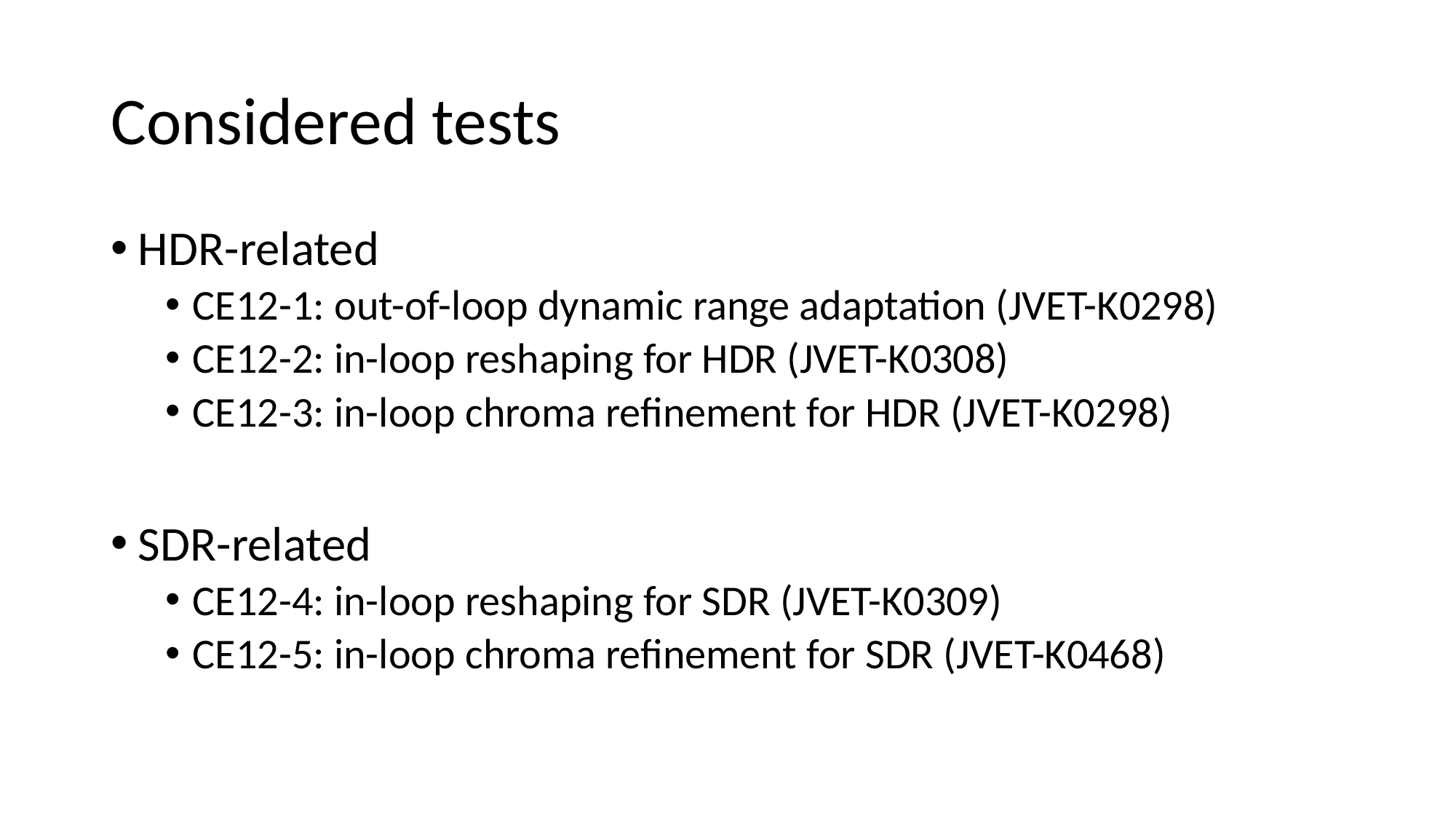

# Considered tests
HDR-related
CE12-1: out-of-loop dynamic range adaptation (JVET-K0298)
CE12-2: in-loop reshaping for HDR (JVET-K0308)
CE12-3: in-loop chroma refinement for HDR (JVET-K0298)

SDR-related
CE12-4: in-loop reshaping for SDR (JVET-K0309)
CE12-5: in-loop chroma refinement for SDR (JVET-K0468)